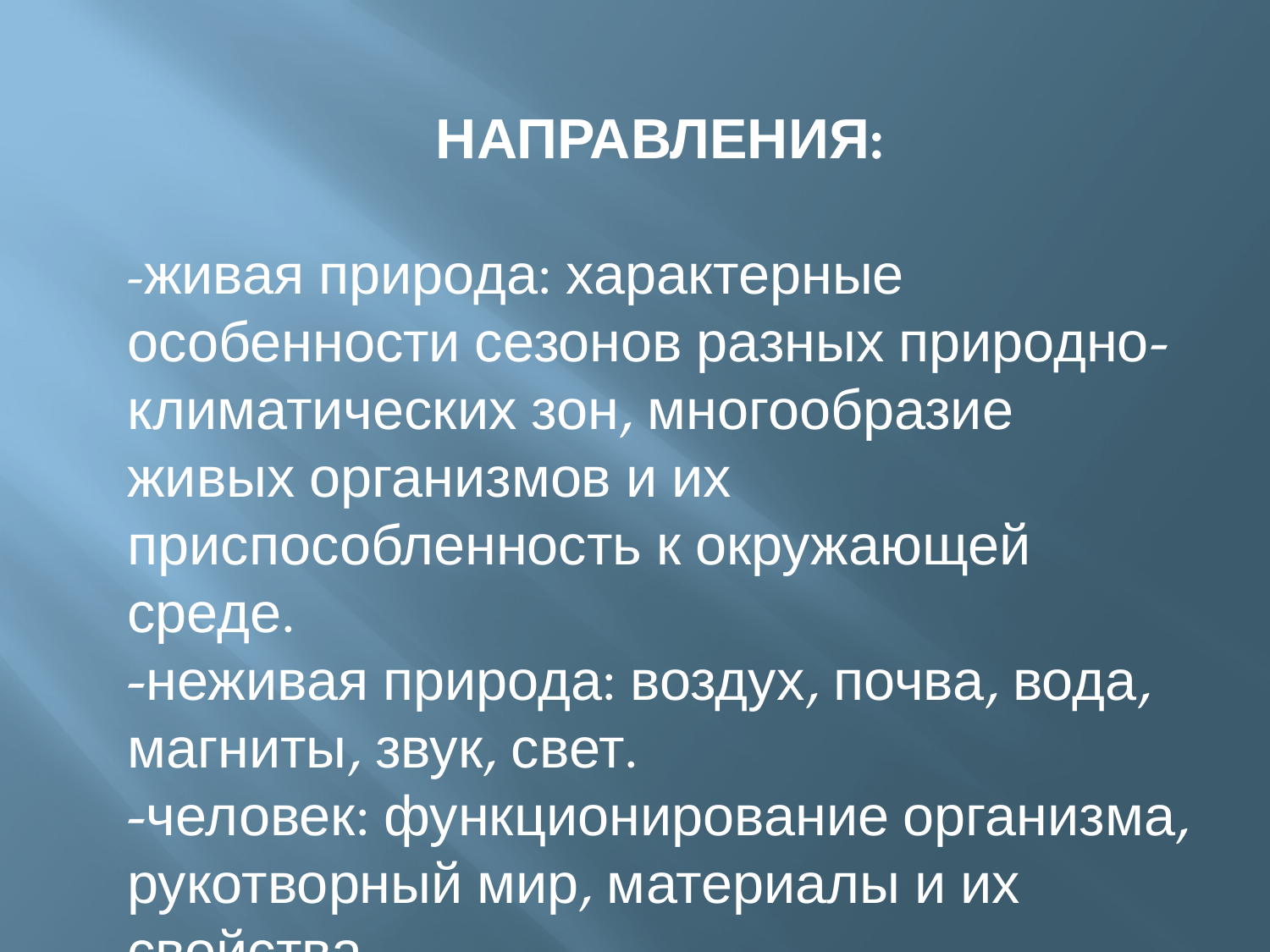

НАПРАВЛЕНИЯ:

-живая природа: характерные особенности сезонов разных природно-климатических зон, многообразие живых организмов и их приспособленность к окружающей среде.
-неживая природа: воздух, почва, вода, магниты, звук, свет.
-человек: функционирование организма, рукотворный мир, материалы и их свойства.